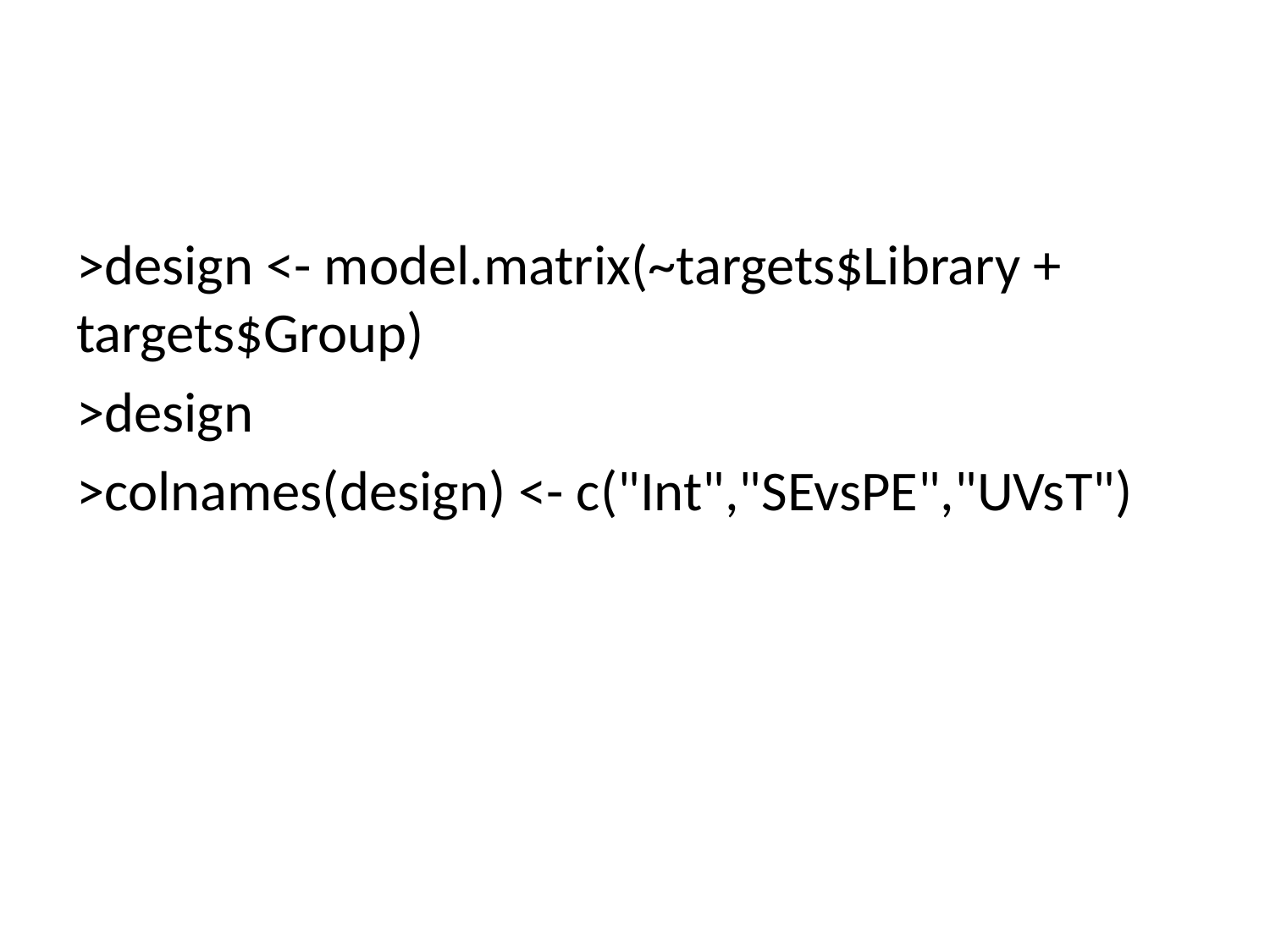

#
>design <- model.matrix(~targets$Library + targets$Group)
>design
>colnames(design) <- c("Int","SEvsPE","UVsT")